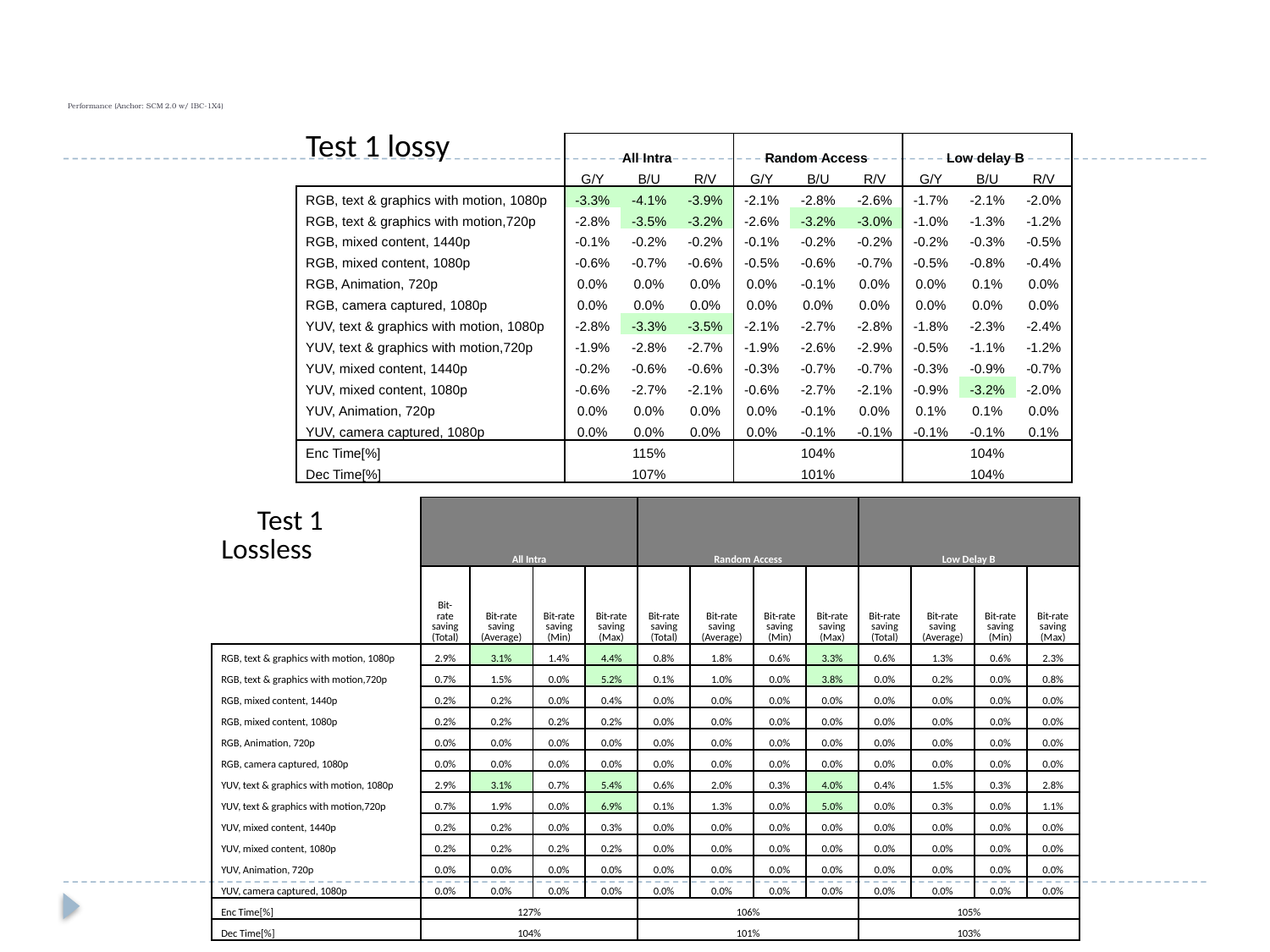

# Performance (Anchor: SCM 2.0 w/ IBC-1X4)
| Test 1 lossy | All Intra |  |  | Random Access |  |  | Low delay B |  |  |
| --- | --- | --- | --- | --- | --- | --- | --- | --- | --- |
|  | G/Y | B/U | R/V | G/Y | B/U | R/V | G/Y | B/U | R/V |
| RGB, text & graphics with motion, 1080p | -3.3% | -4.1% | -3.9% | -2.1% | -2.8% | -2.6% | -1.7% | -2.1% | -2.0% |
| RGB, text & graphics with motion,720p | -2.8% | -3.5% | -3.2% | -2.6% | -3.2% | -3.0% | -1.0% | -1.3% | -1.2% |
| RGB, mixed content, 1440p | -0.1% | -0.2% | -0.2% | -0.1% | -0.2% | -0.2% | -0.2% | -0.3% | -0.5% |
| RGB, mixed content, 1080p | -0.6% | -0.7% | -0.6% | -0.5% | -0.6% | -0.7% | -0.5% | -0.8% | -0.4% |
| RGB, Animation, 720p | 0.0% | 0.0% | 0.0% | 0.0% | -0.1% | 0.0% | 0.0% | 0.1% | 0.0% |
| RGB, camera captured, 1080p | 0.0% | 0.0% | 0.0% | 0.0% | 0.0% | 0.0% | 0.0% | 0.0% | 0.0% |
| YUV, text & graphics with motion, 1080p | -2.8% | -3.3% | -3.5% | -2.1% | -2.7% | -2.8% | -1.8% | -2.3% | -2.4% |
| YUV, text & graphics with motion,720p | -1.9% | -2.8% | -2.7% | -1.9% | -2.6% | -2.9% | -0.5% | -1.1% | -1.2% |
| YUV, mixed content, 1440p | -0.2% | -0.6% | -0.6% | -0.3% | -0.7% | -0.7% | -0.3% | -0.9% | -0.7% |
| YUV, mixed content, 1080p | -0.6% | -2.7% | -2.1% | -0.6% | -2.7% | -2.1% | -0.9% | -3.2% | -2.0% |
| YUV, Animation, 720p | 0.0% | 0.0% | 0.0% | 0.0% | -0.1% | 0.0% | 0.1% | 0.1% | 0.0% |
| YUV, camera captured, 1080p | 0.0% | 0.0% | 0.0% | 0.0% | -0.1% | -0.1% | -0.1% | -0.1% | 0.1% |
| Enc Time[%] | 115% |  |  | 104% |  |  | 104% |  |  |
| Dec Time[%] | 107% |  |  | 101% |  |  | 104% |  |  |
| Test 1 Lossless | All Intra |  |  |  | Random Access |  |  |  | Low Delay B |  |  |  |
| --- | --- | --- | --- | --- | --- | --- | --- | --- | --- | --- | --- | --- |
|  | Bit-rate saving (Total) | Bit-rate saving (Average) | Bit-rate saving (Min) | Bit-rate saving (Max) | Bit-rate saving (Total) | Bit-rate saving (Average) | Bit-rate saving (Min) | Bit-rate saving (Max) | Bit-rate saving (Total) | Bit-rate saving (Average) | Bit-rate saving (Min) | Bit-rate saving (Max) |
|  |  |  |  |  |  |  |  |  |  |  |  |  |
| RGB, text & graphics with motion, 1080p | 2.9% | 3.1% | 1.4% | 4.4% | 0.8% | 1.8% | 0.6% | 3.3% | 0.6% | 1.3% | 0.6% | 2.3% |
| RGB, text & graphics with motion,720p | 0.7% | 1.5% | 0.0% | 5.2% | 0.1% | 1.0% | 0.0% | 3.8% | 0.0% | 0.2% | 0.0% | 0.8% |
| RGB, mixed content, 1440p | 0.2% | 0.2% | 0.0% | 0.4% | 0.0% | 0.0% | 0.0% | 0.0% | 0.0% | 0.0% | 0.0% | 0.0% |
| RGB, mixed content, 1080p | 0.2% | 0.2% | 0.2% | 0.2% | 0.0% | 0.0% | 0.0% | 0.0% | 0.0% | 0.0% | 0.0% | 0.0% |
| RGB, Animation, 720p | 0.0% | 0.0% | 0.0% | 0.0% | 0.0% | 0.0% | 0.0% | 0.0% | 0.0% | 0.0% | 0.0% | 0.0% |
| RGB, camera captured, 1080p | 0.0% | 0.0% | 0.0% | 0.0% | 0.0% | 0.0% | 0.0% | 0.0% | 0.0% | 0.0% | 0.0% | 0.0% |
| YUV, text & graphics with motion, 1080p | 2.9% | 3.1% | 0.7% | 5.4% | 0.6% | 2.0% | 0.3% | 4.0% | 0.4% | 1.5% | 0.3% | 2.8% |
| YUV, text & graphics with motion,720p | 0.7% | 1.9% | 0.0% | 6.9% | 0.1% | 1.3% | 0.0% | 5.0% | 0.0% | 0.3% | 0.0% | 1.1% |
| YUV, mixed content, 1440p | 0.2% | 0.2% | 0.0% | 0.3% | 0.0% | 0.0% | 0.0% | 0.0% | 0.0% | 0.0% | 0.0% | 0.0% |
| YUV, mixed content, 1080p | 0.2% | 0.2% | 0.2% | 0.2% | 0.0% | 0.0% | 0.0% | 0.0% | 0.0% | 0.0% | 0.0% | 0.0% |
| YUV, Animation, 720p | 0.0% | 0.0% | 0.0% | 0.0% | 0.0% | 0.0% | 0.0% | 0.0% | 0.0% | 0.0% | 0.0% | 0.0% |
| YUV, camera captured, 1080p | 0.0% | 0.0% | 0.0% | 0.0% | 0.0% | 0.0% | 0.0% | 0.0% | 0.0% | 0.0% | 0.0% | 0.0% |
| Enc Time[%] | 127% |  |  |  | 106% |  |  |  | 105% |  |  |  |
| Dec Time[%] | 104% |  |  |  | 101% |  |  |  | 103% |  |  |  |